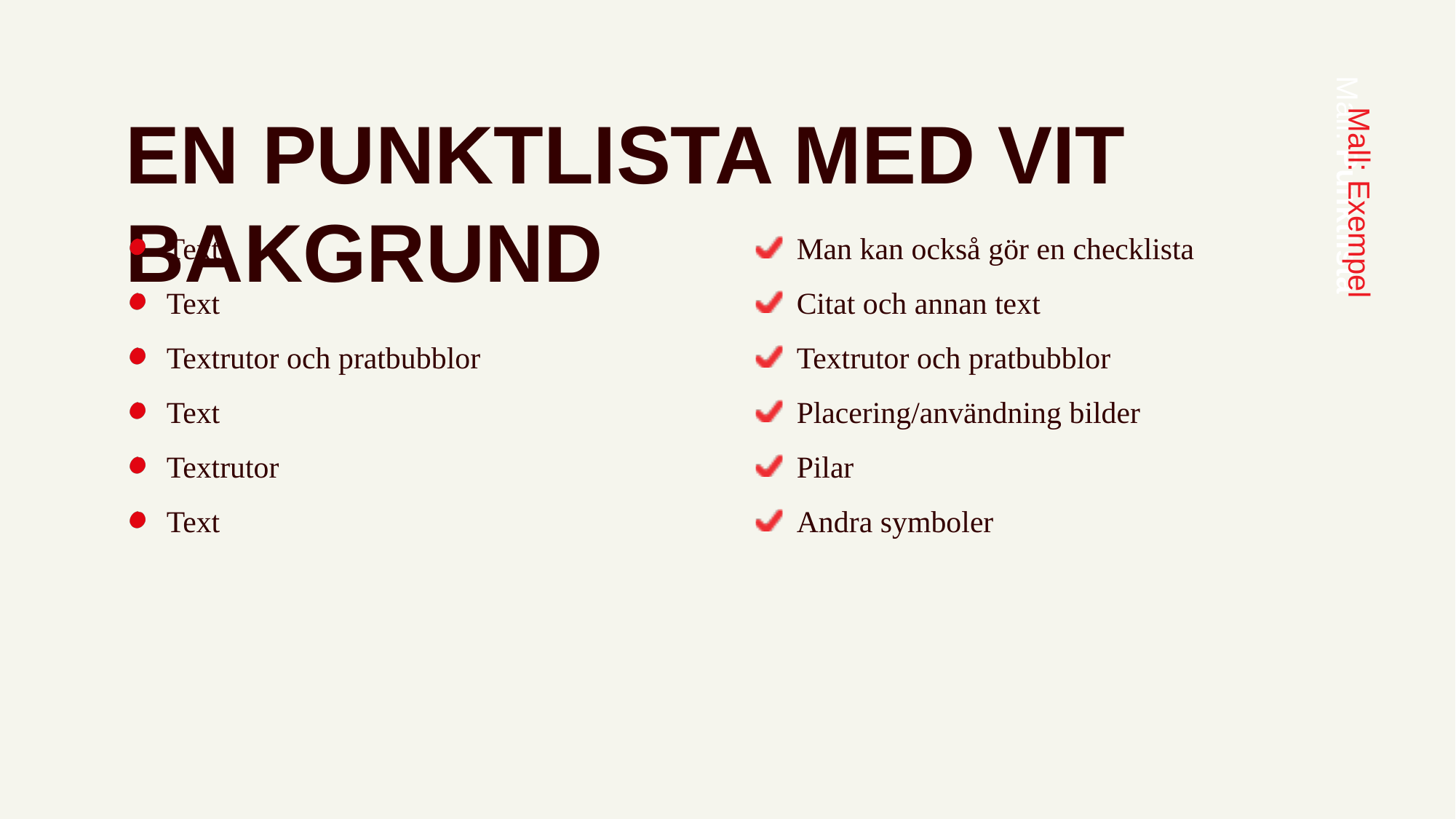

EN PUNKTLISTA MED VIT BAKGRUND
Mall: Exempel
Mall: Punktlista
Text
Text
Textrutor och pratbubblor
Text
Textrutor
Text

Man kan också gör en checklista
Citat och annan text
Textrutor och pratbubblor
Placering/användning bilder
Pilar
Andra symboler